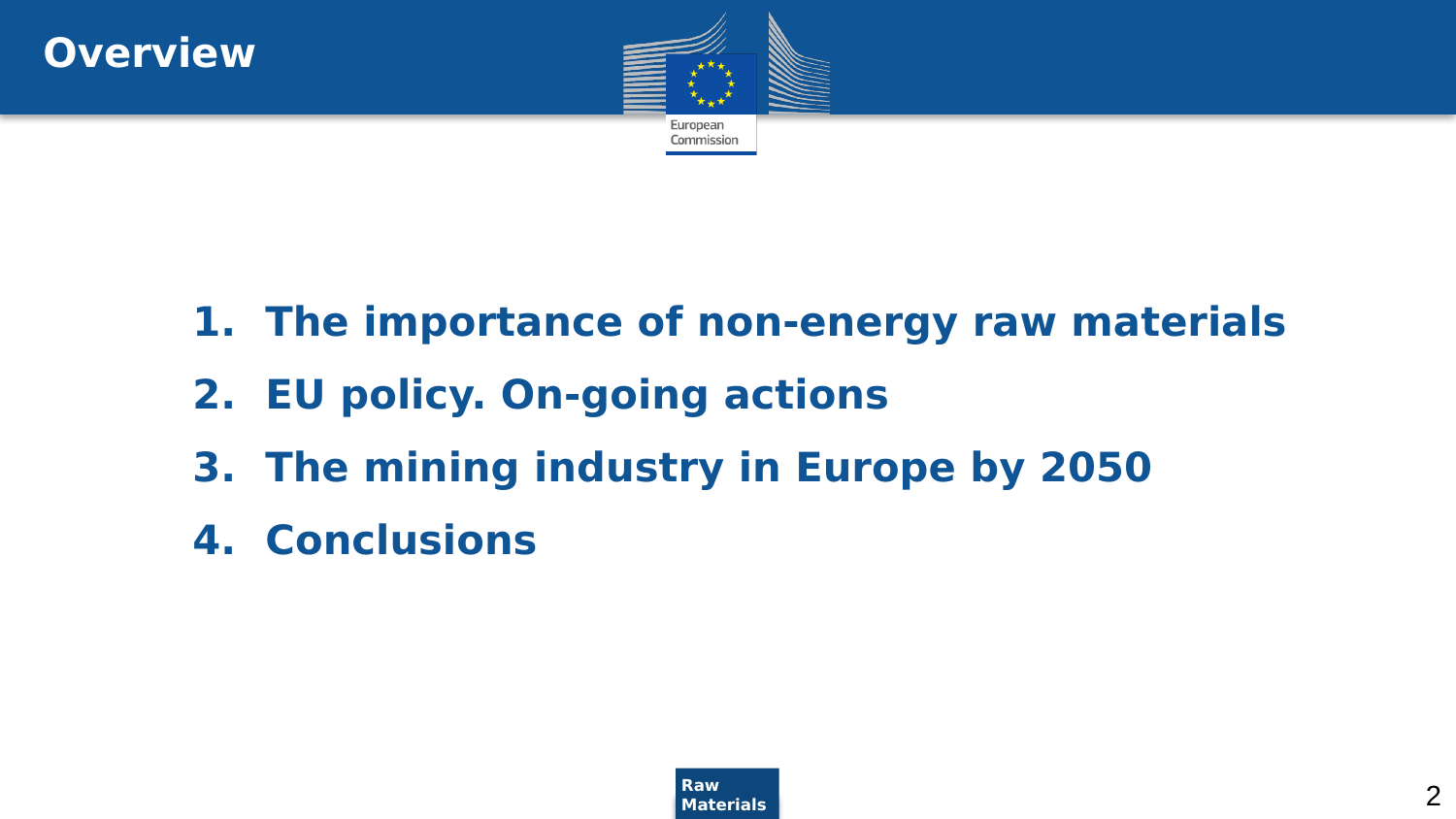

# Overview
The importance of non-energy raw materials
EU policy. On-going actions
The mining industry in Europe by 2050
Conclusions
2